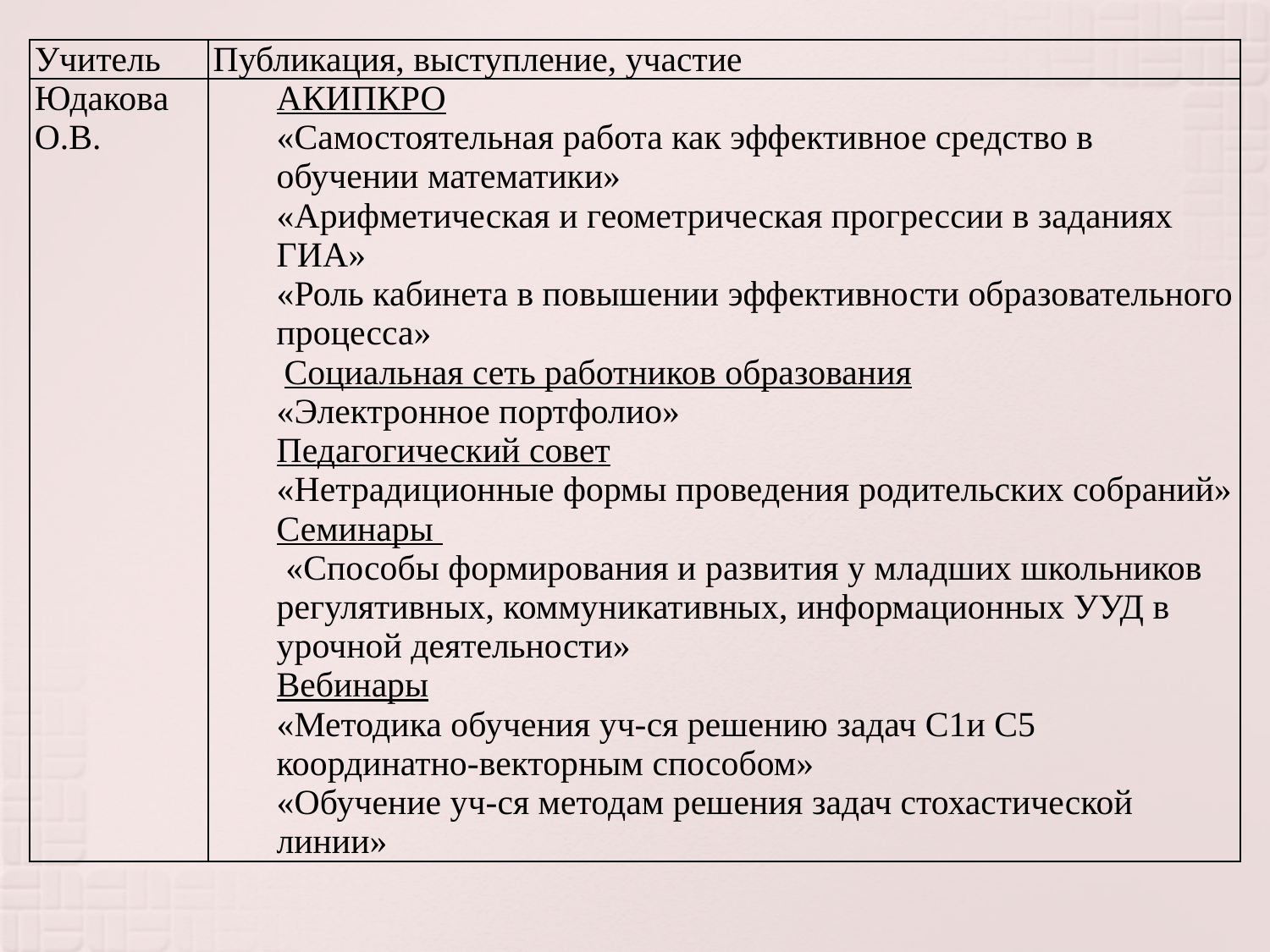

| Учитель | Публикация, выступление, участие |
| --- | --- |
| Юдакова О.В. | АКИПКРО «Самостоятельная работа как эффективное средство в обучении математики» «Арифметическая и геометрическая прогрессии в заданиях ГИА» «Роль кабинета в повышении эффективности образовательного процесса» Социальная сеть работников образования «Электронное портфолио» Педагогический совет «Нетрадиционные формы проведения родительских собраний» Семинары «Способы формирования и развития у младших школьников регулятивных, коммуникативных, информационных УУД в урочной деятельности» Вебинары «Методика обучения уч-ся решению задач С1и С5 координатно-векторным способом» «Обучение уч-ся методам решения задач стохастической линии» |